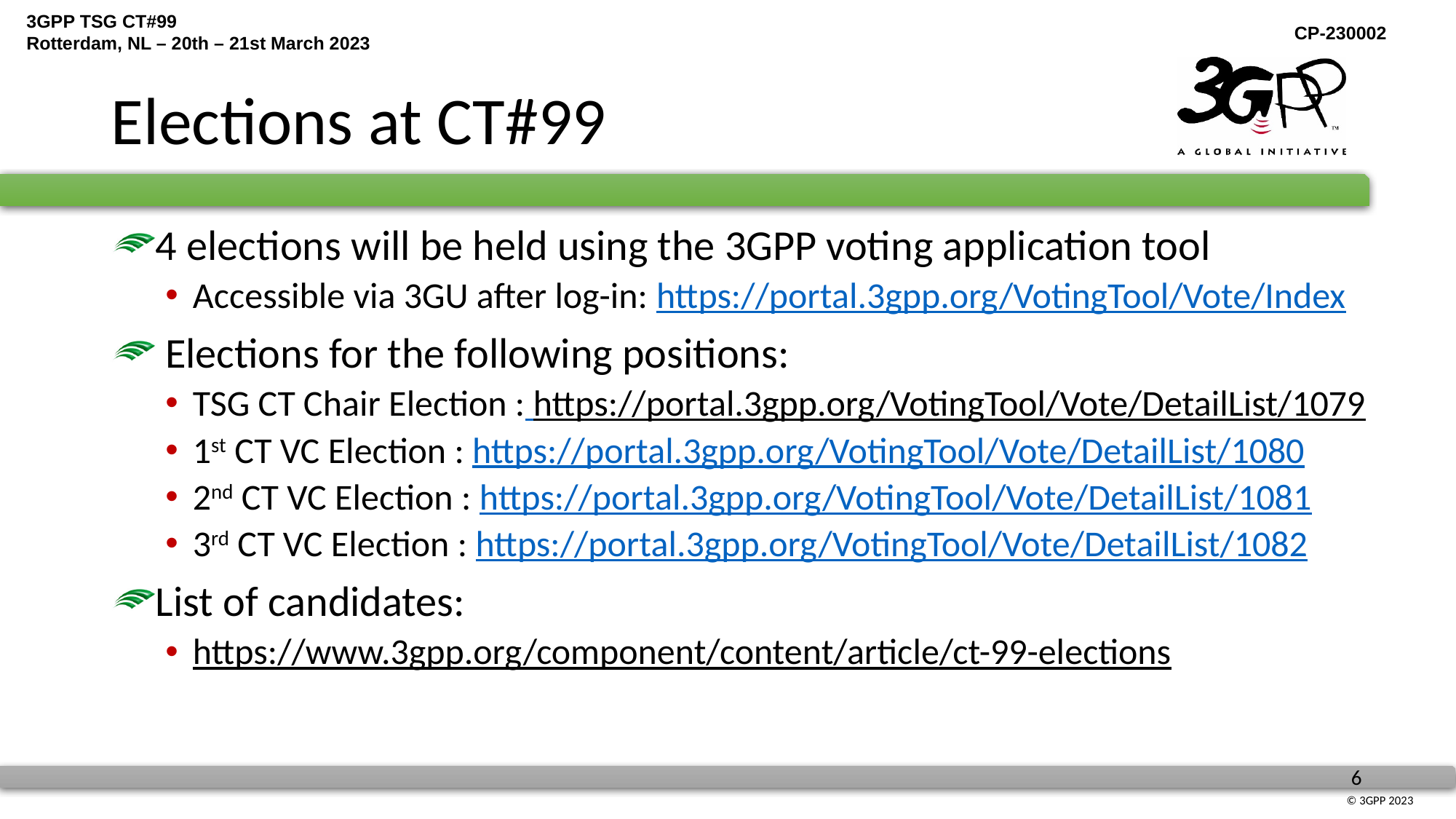

# Elections at CT#99
4 elections will be held using the 3GPP voting application tool
Accessible via 3GU after log-in: https://portal.3gpp.org/VotingTool/Vote/Index
 Elections for the following positions:
TSG CT Chair Election : https://portal.3gpp.org/VotingTool/Vote/DetailList/1079
1st CT VC Election : https://portal.3gpp.org/VotingTool/Vote/DetailList/1080
2nd CT VC Election : https://portal.3gpp.org/VotingTool/Vote/DetailList/1081
3rd CT VC Election : https://portal.3gpp.org/VotingTool/Vote/DetailList/1082
List of candidates:
https://www.3gpp.org/component/content/article/ct-99-elections